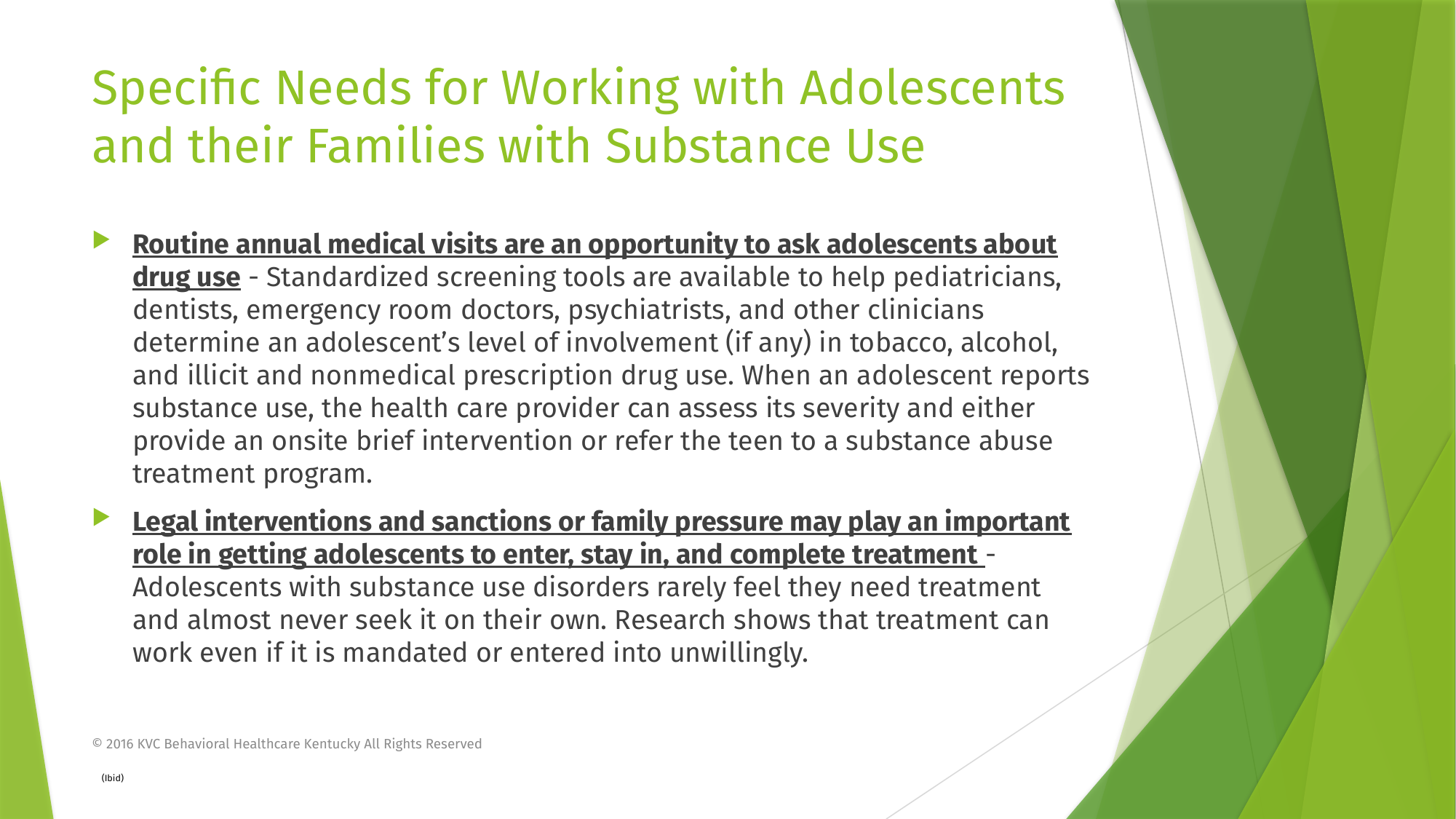

# Specific Needs for Working with Adolescents and their Families with Substance Use
Routine annual medical visits are an opportunity to ask adolescents about drug use - Standardized screening tools are available to help pediatricians, dentists, emergency room doctors, psychiatrists, and other clinicians determine an adolescent’s level of involvement (if any) in tobacco, alcohol, and illicit and nonmedical prescription drug use. When an adolescent reports substance use, the health care provider can assess its severity and either provide an onsite brief intervention or refer the teen to a substance abuse treatment program.
Legal interventions and sanctions or family pressure may play an important role in getting adolescents to enter, stay in, and complete treatment -  Adolescents with substance use disorders rarely feel they need treatment and almost never seek it on their own. Research shows that treatment can work even if it is mandated or entered into unwillingly.
© 2016 KVC Behavioral Healthcare Kentucky All Rights Reserved
(Ibid)